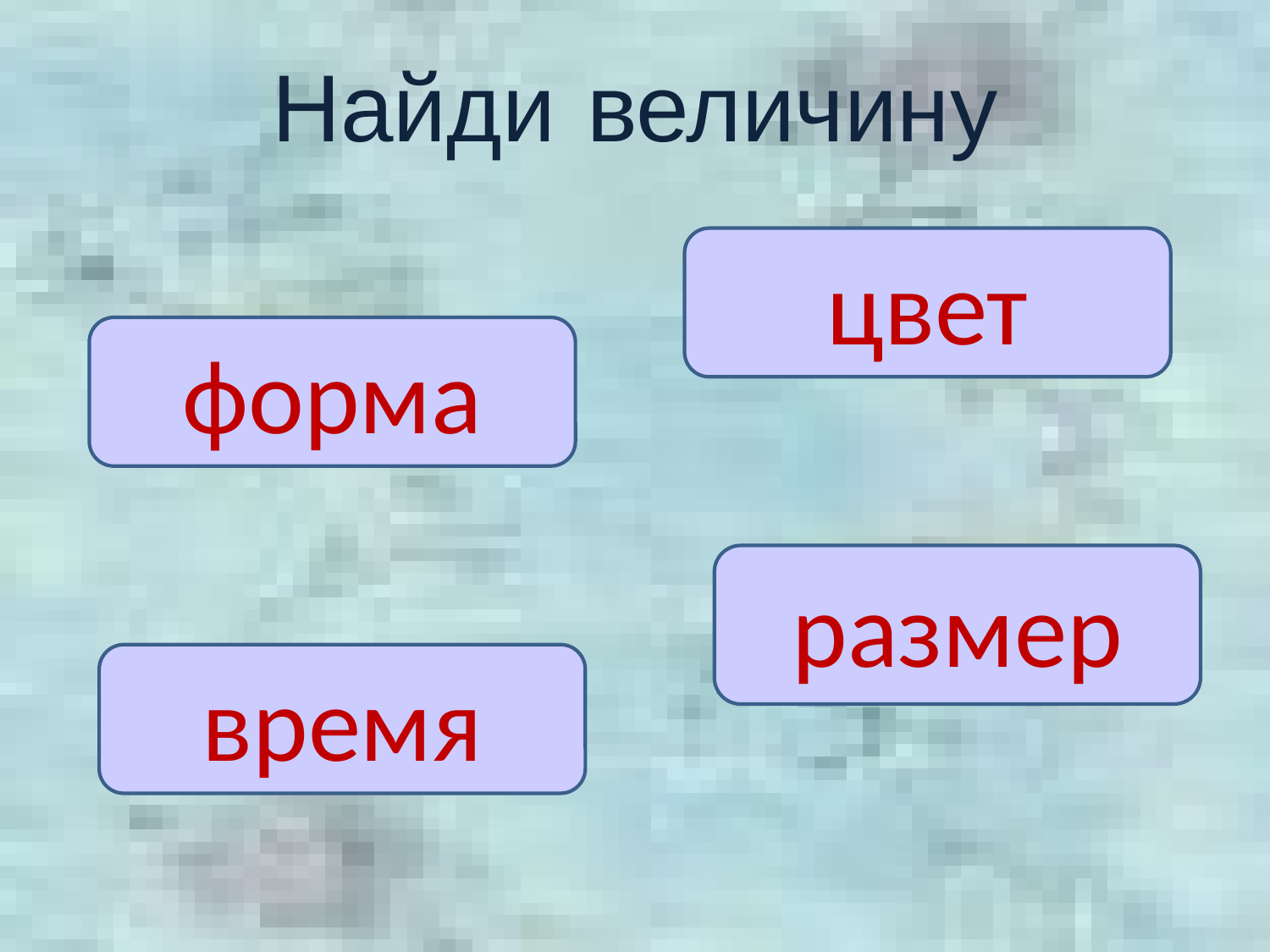

# Найди величину
цвет
форма
размер
время